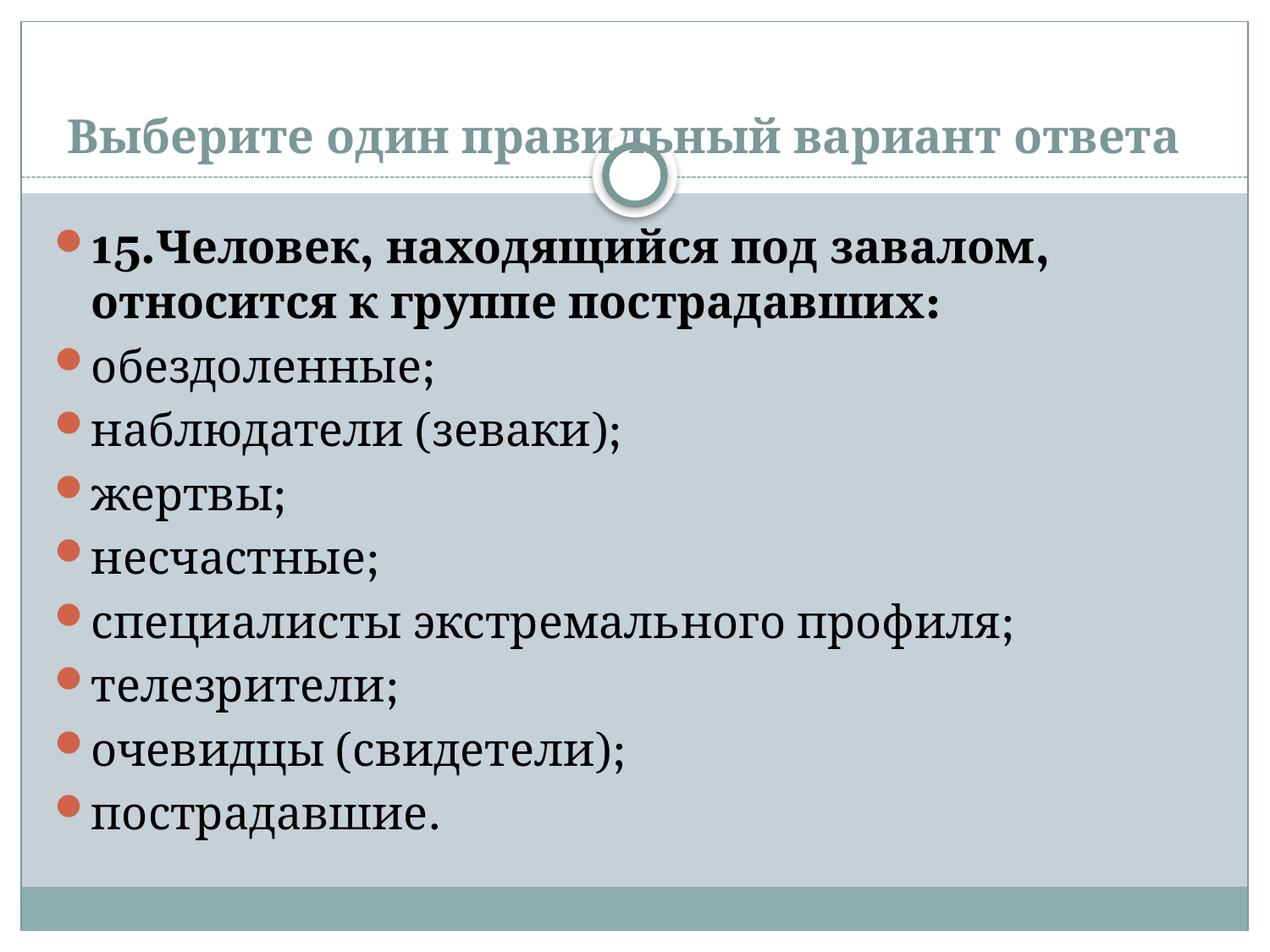

# Выберите один правильный вариант ответа
15.Человек, находящийся под завалом, относится к группе пострадавших:
обездоленные;
наблюдатели (зеваки);
жертвы;
несчастные;
специалисты экстремального профиля;
телезрители;
очевидцы (свидетели);
пострадавшие.